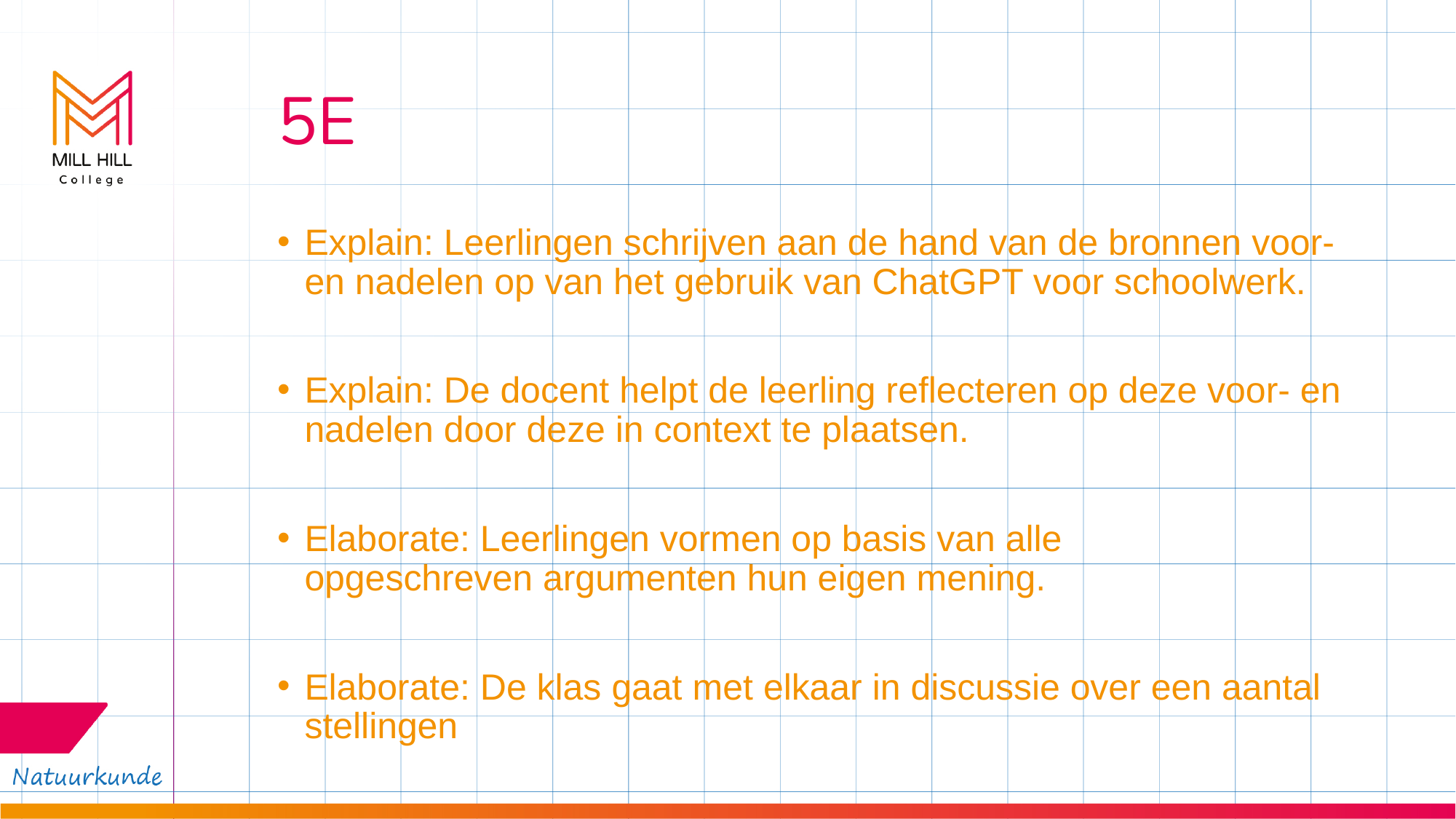

# 5E
Explain: Leerlingen schrijven aan de hand van de bronnen voor- en nadelen op van het gebruik van ChatGPT voor schoolwerk.

Explain: De docent helpt de leerling reflecteren op deze voor- en nadelen door deze in context te plaatsen.

Elaborate: Leerlingen vormen op basis van alle opgeschreven argumenten hun eigen mening.

Elaborate: De klas gaat met elkaar in discussie over een aantal stellingen